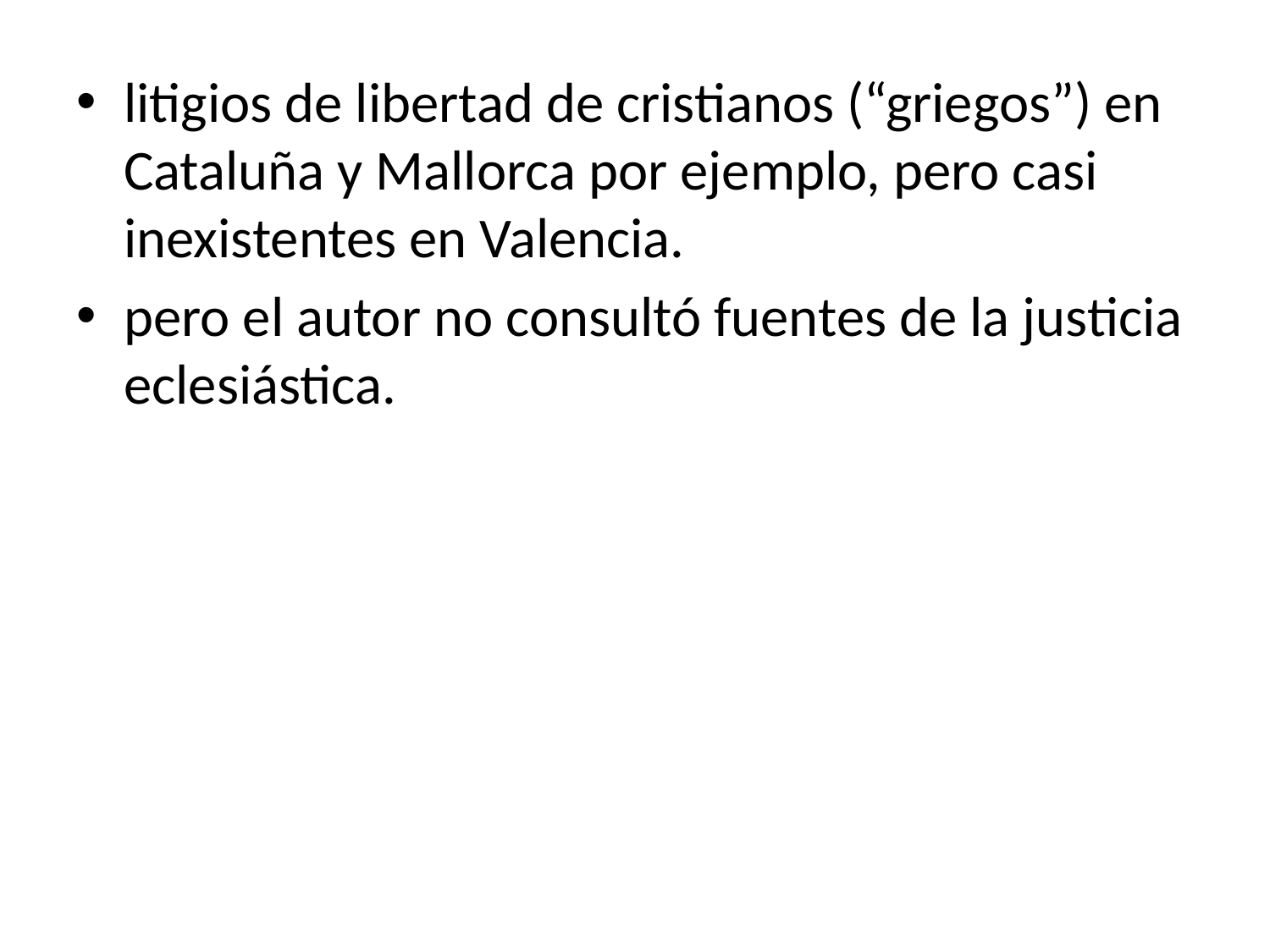

litigios de libertad de cristianos (“griegos”) en Cataluña y Mallorca por ejemplo, pero casi inexistentes en Valencia.
pero el autor no consultó fuentes de la justicia eclesiástica.